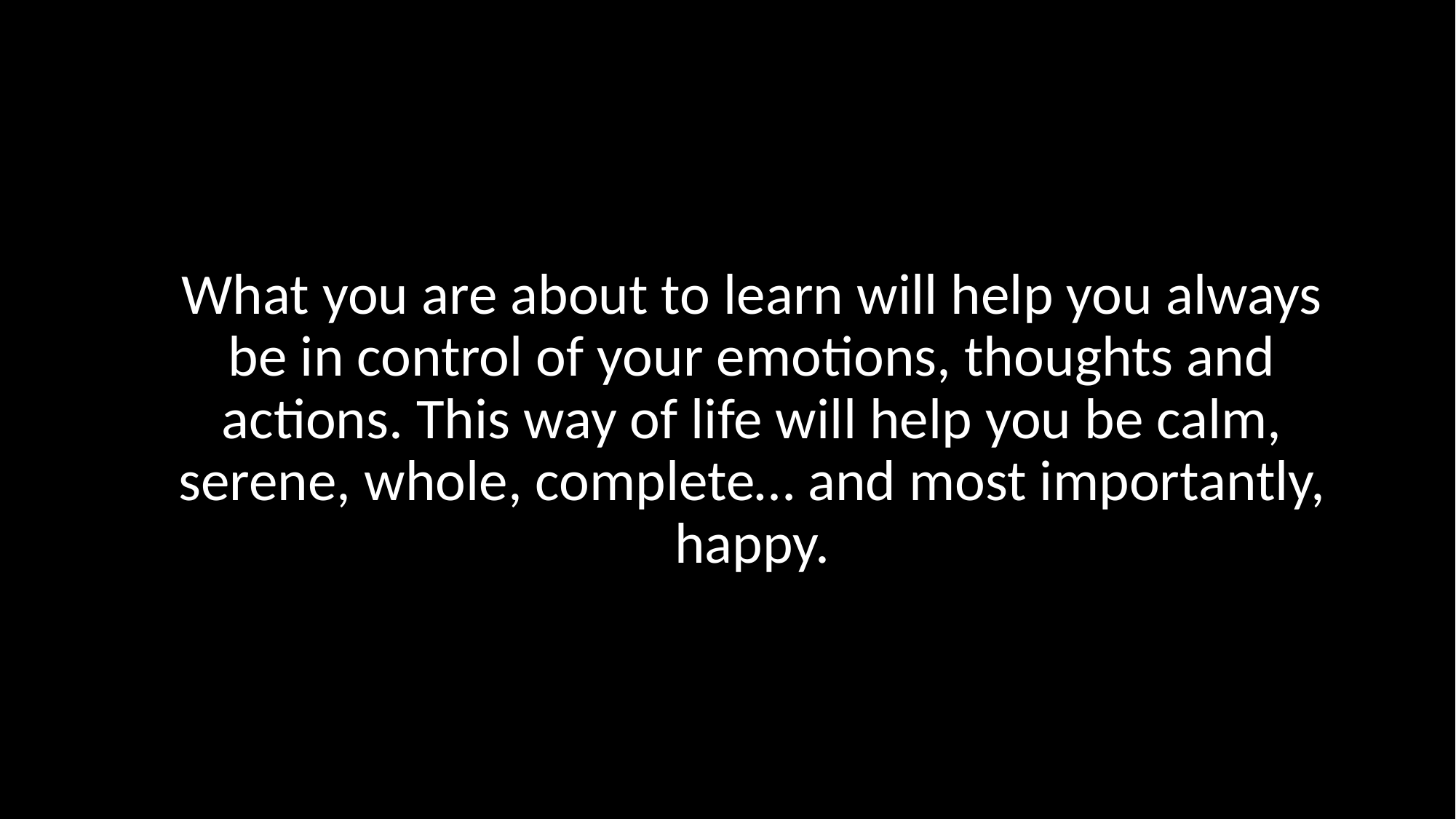

What you are about to learn will help you always be in control of your emotions, thoughts and actions. This way of life will help you be calm, serene, whole, complete… and most importantly, happy.